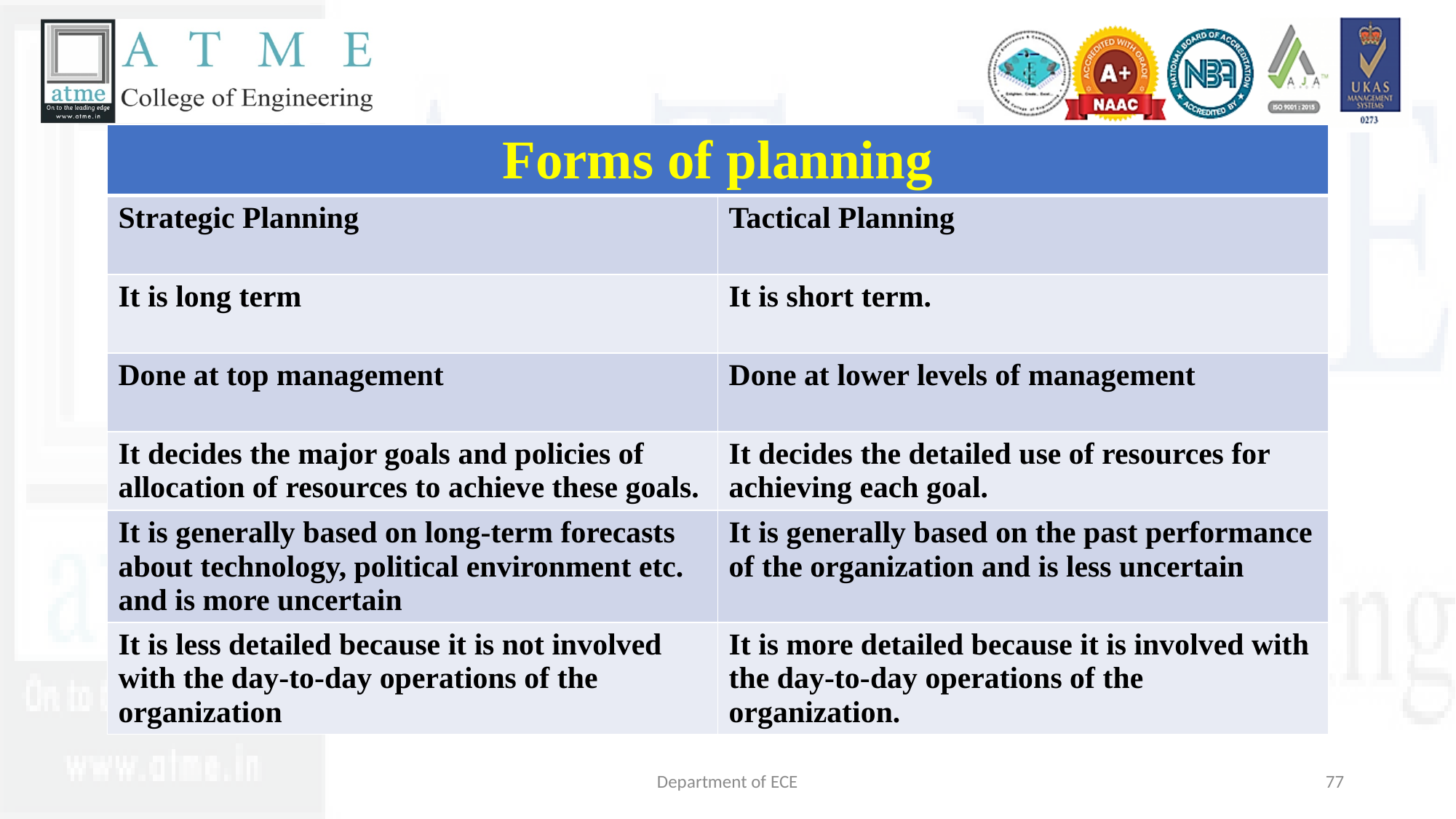

| Forms of planning |  |
| --- | --- |
| Strategic Planning | Tactical Planning |
| It is long term | It is short term. |
| Done at top management | Done at lower levels of management |
| It decides the major goals and policies of allocation of resources to achieve these goals. | It decides the detailed use of resources for achieving each goal. |
| It is generally based on long-term forecasts about technology, political environment etc. and is more uncertain | It is generally based on the past performance of the organization and is less uncertain |
| It is less detailed because it is not involved with the day-to-day operations of the organization | It is more detailed because it is involved with the day-to-day operations of the organization. |
Department of ECE
77